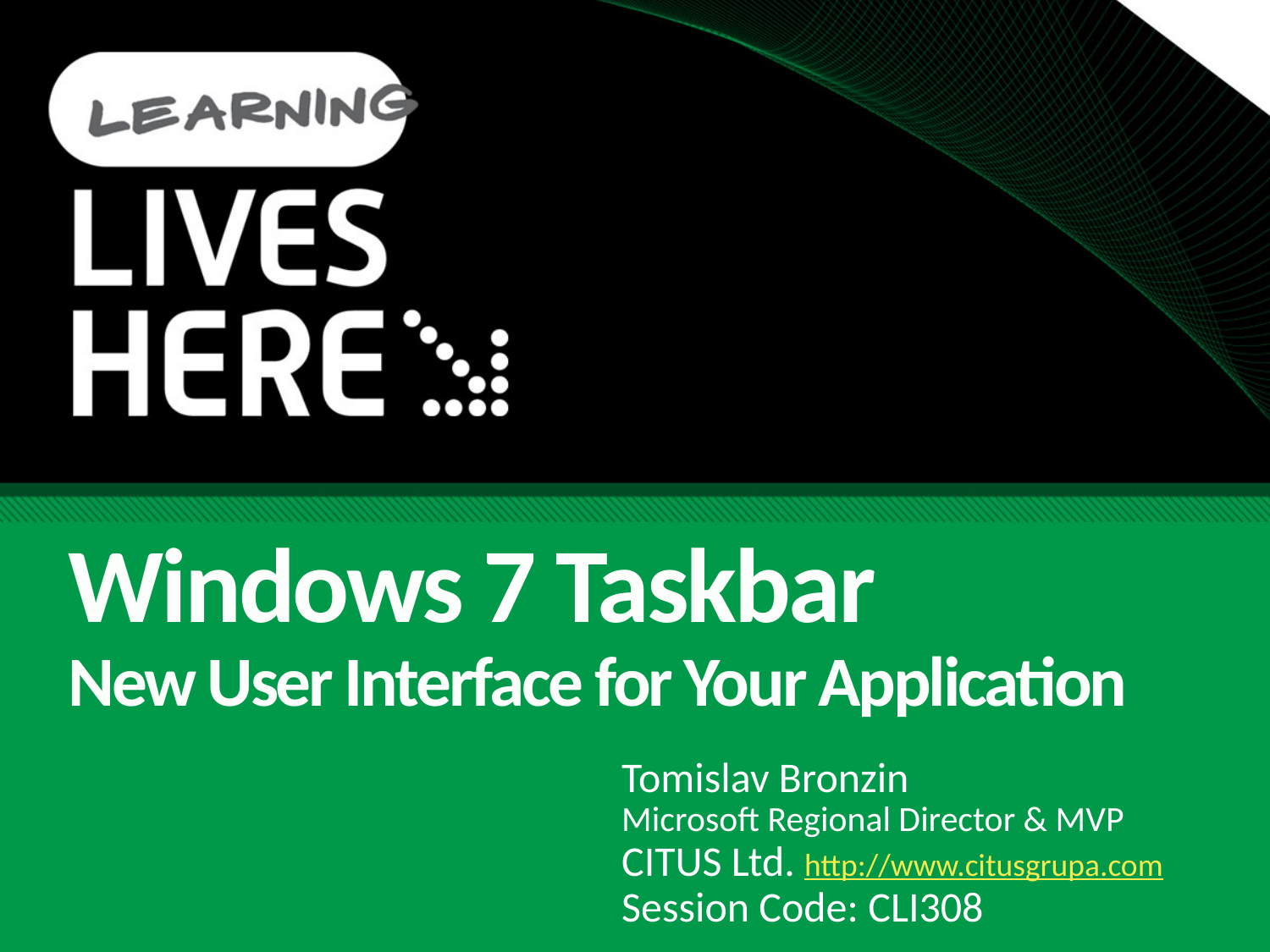

# Windows 7 Taskbar New User Interface for Your Application
Tomislav Bronzin
Microsoft Regional Director & MVP
CITUS Ltd. http://www.citusgrupa.com
Session Code: CLI308